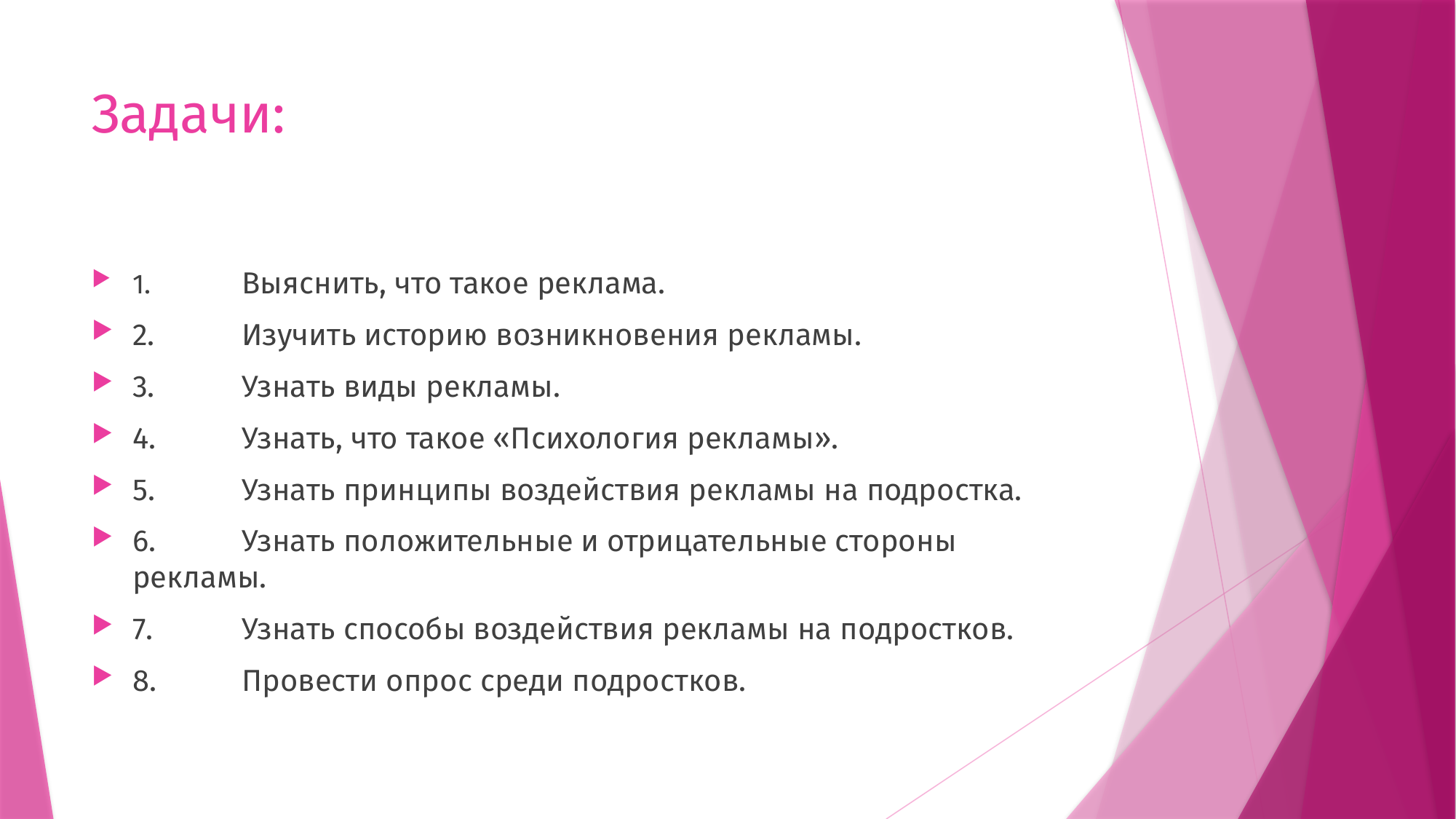

# Задачи:
1.	Выяснить, что такое реклама.
2.	Изучить историю возникновения рекламы.
3.	Узнать виды рекламы.
4.	Узнать, что такое «Психология рекламы».
5.	Узнать принципы воздействия рекламы на подростка.
6.	Узнать положительные и отрицательные стороны рекламы.
7.	Узнать способы воздействия рекламы на подростков.
8.	Провести опрос среди подростков.